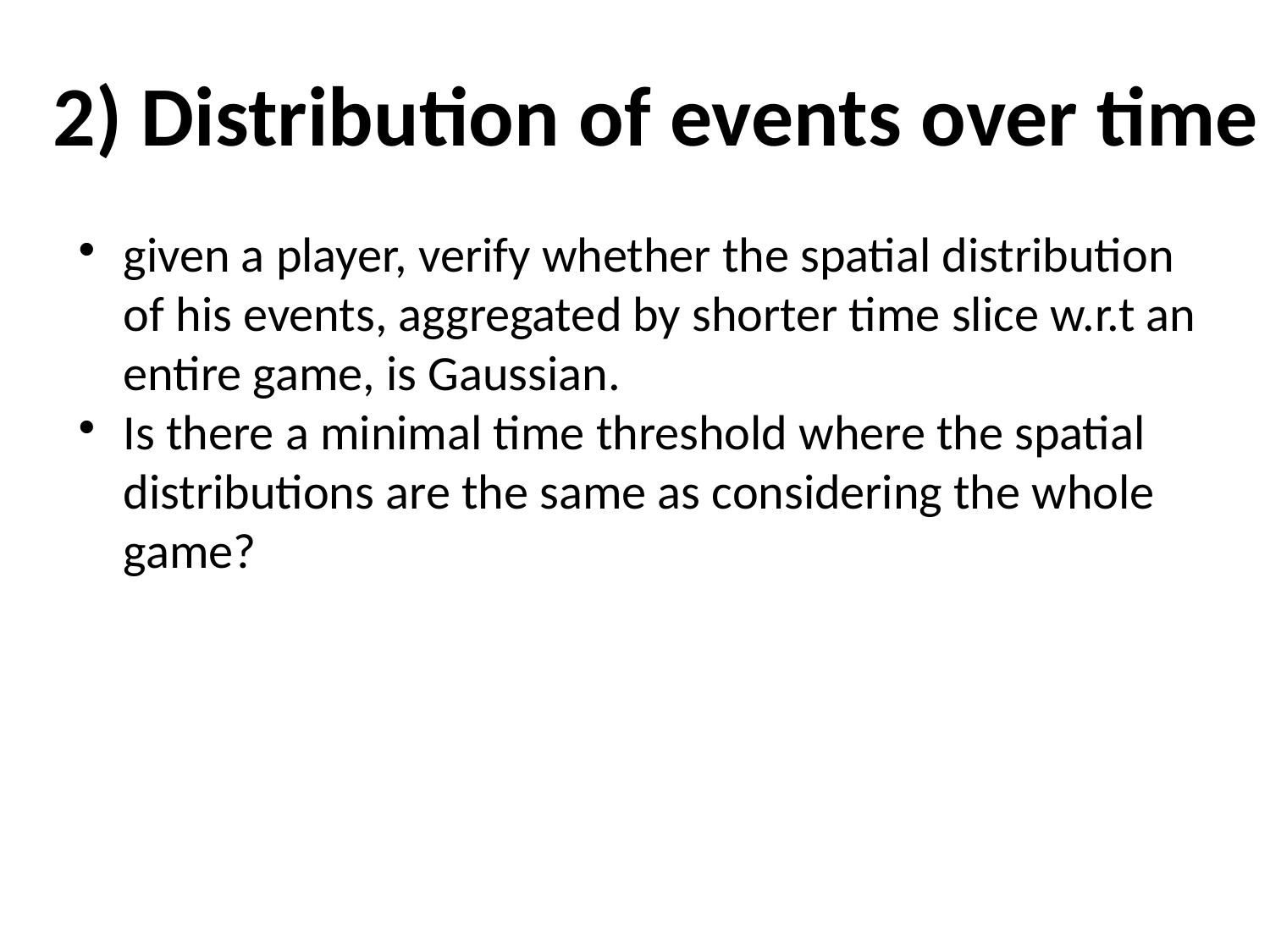

2) Distribution of events over time
given a player, verify whether the spatial distribution of his events, aggregated by shorter time slice w.r.t an entire game, is Gaussian.
Is there a minimal time threshold where the spatial distributions are the same as considering the whole game?